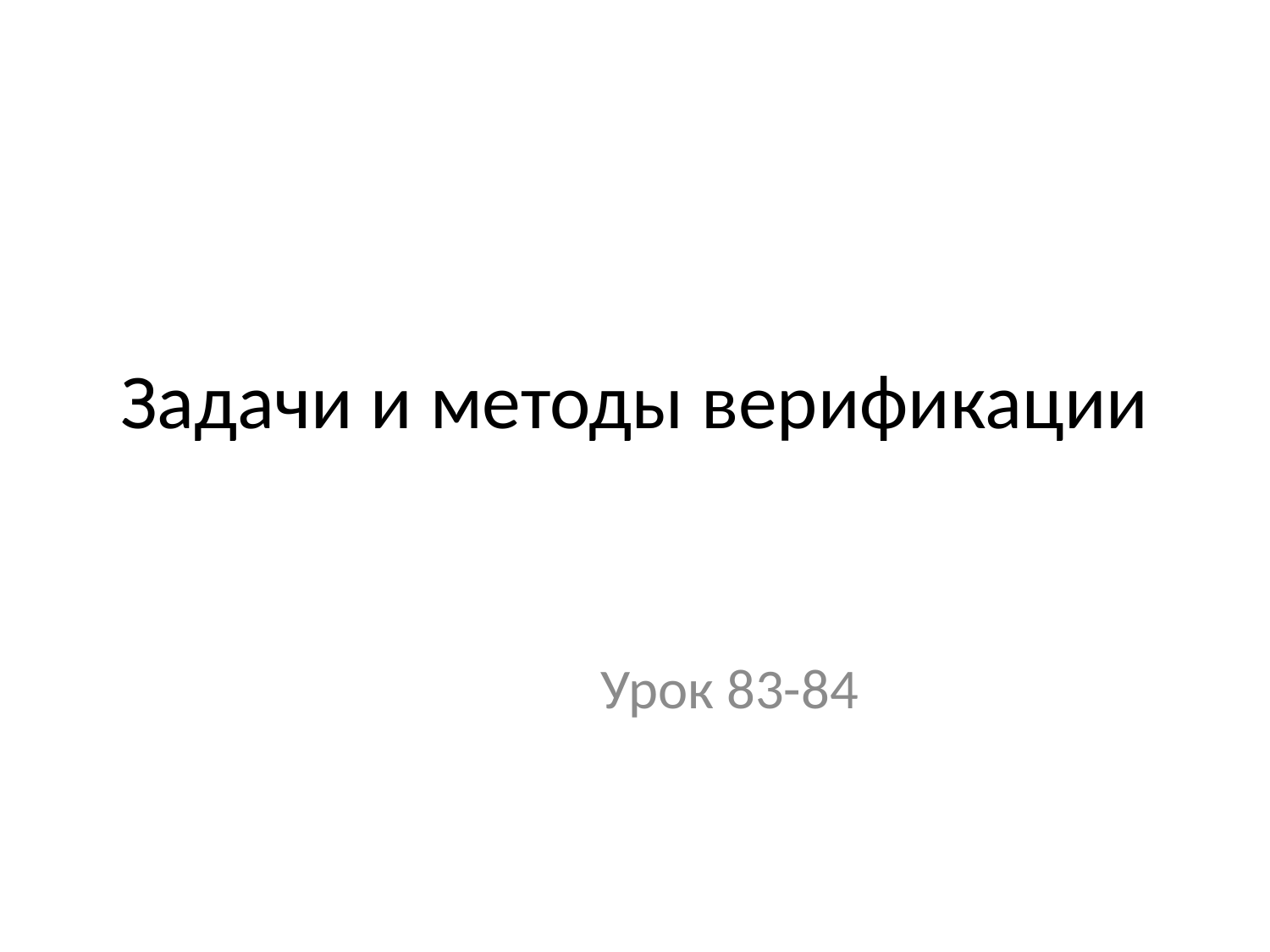

# Задачи и методы верификации
Урок 83-84